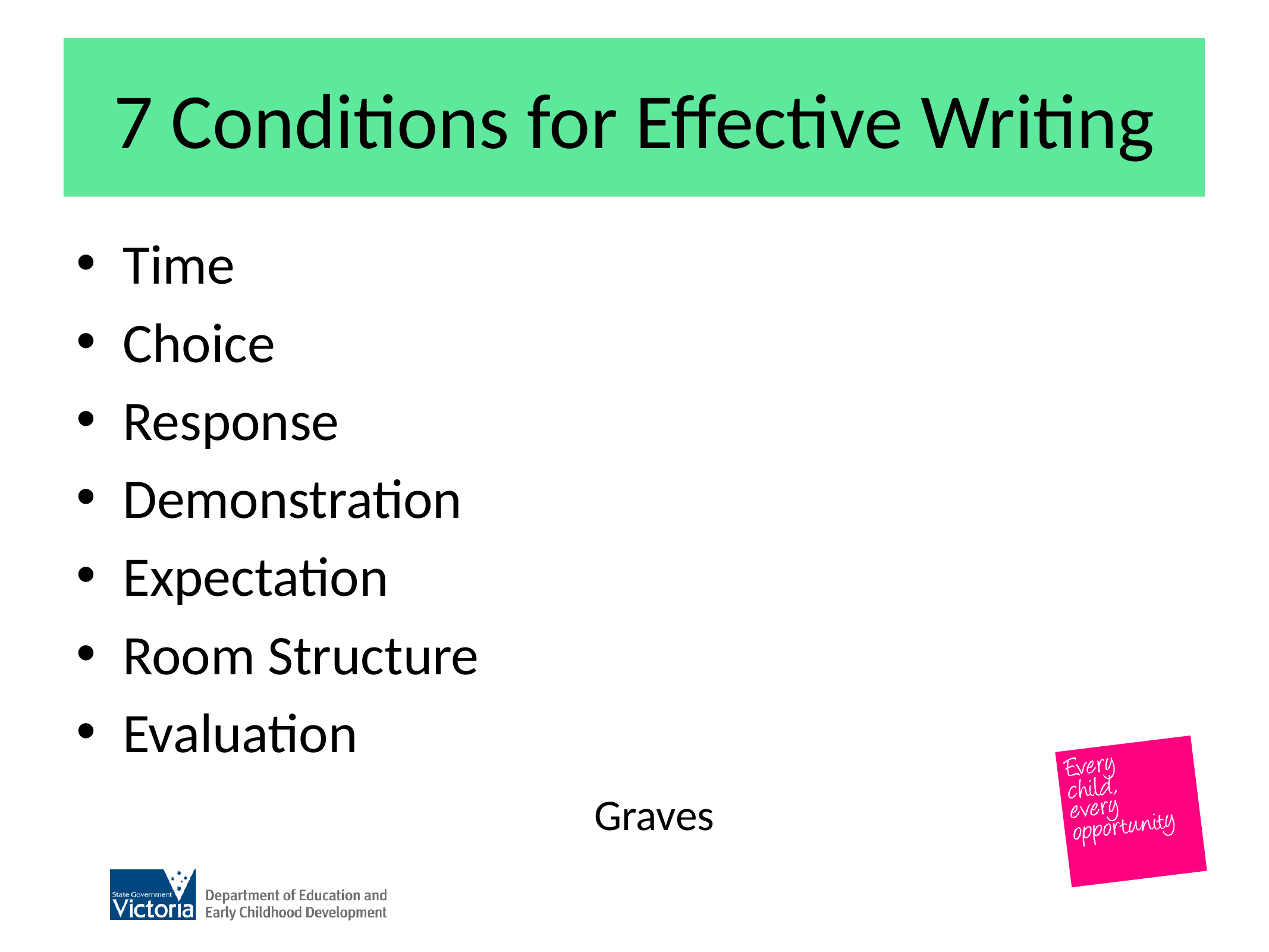

# 7 Conditions for Effective Writing
Time
Choice
Response
Demonstration
Expectation
Room Structure
Evaluation
                                         Graves